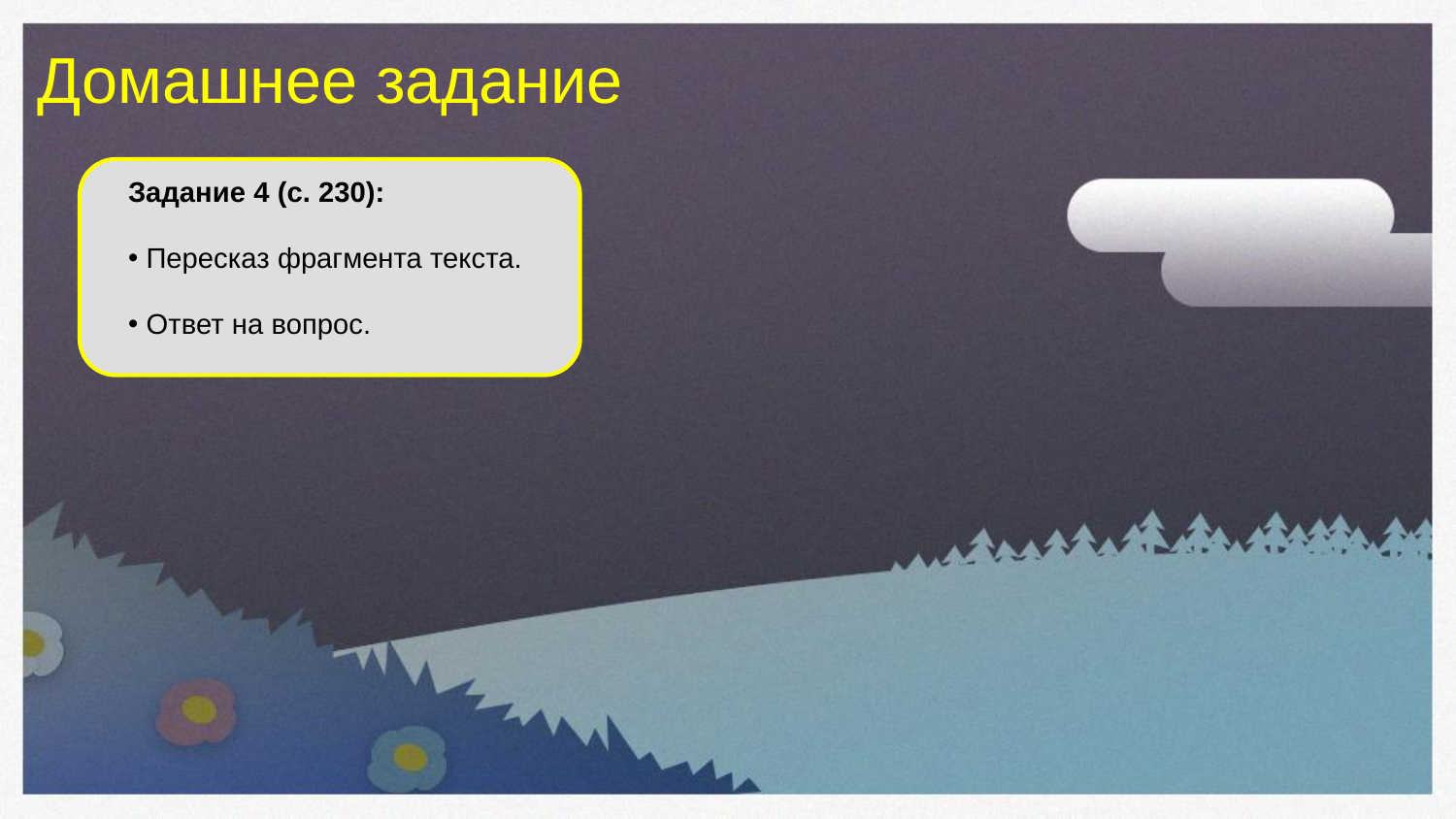

# Домашнее задание

Задание 4 (с. 230):
 Пересказ фрагмента текста.
 Ответ на вопрос.